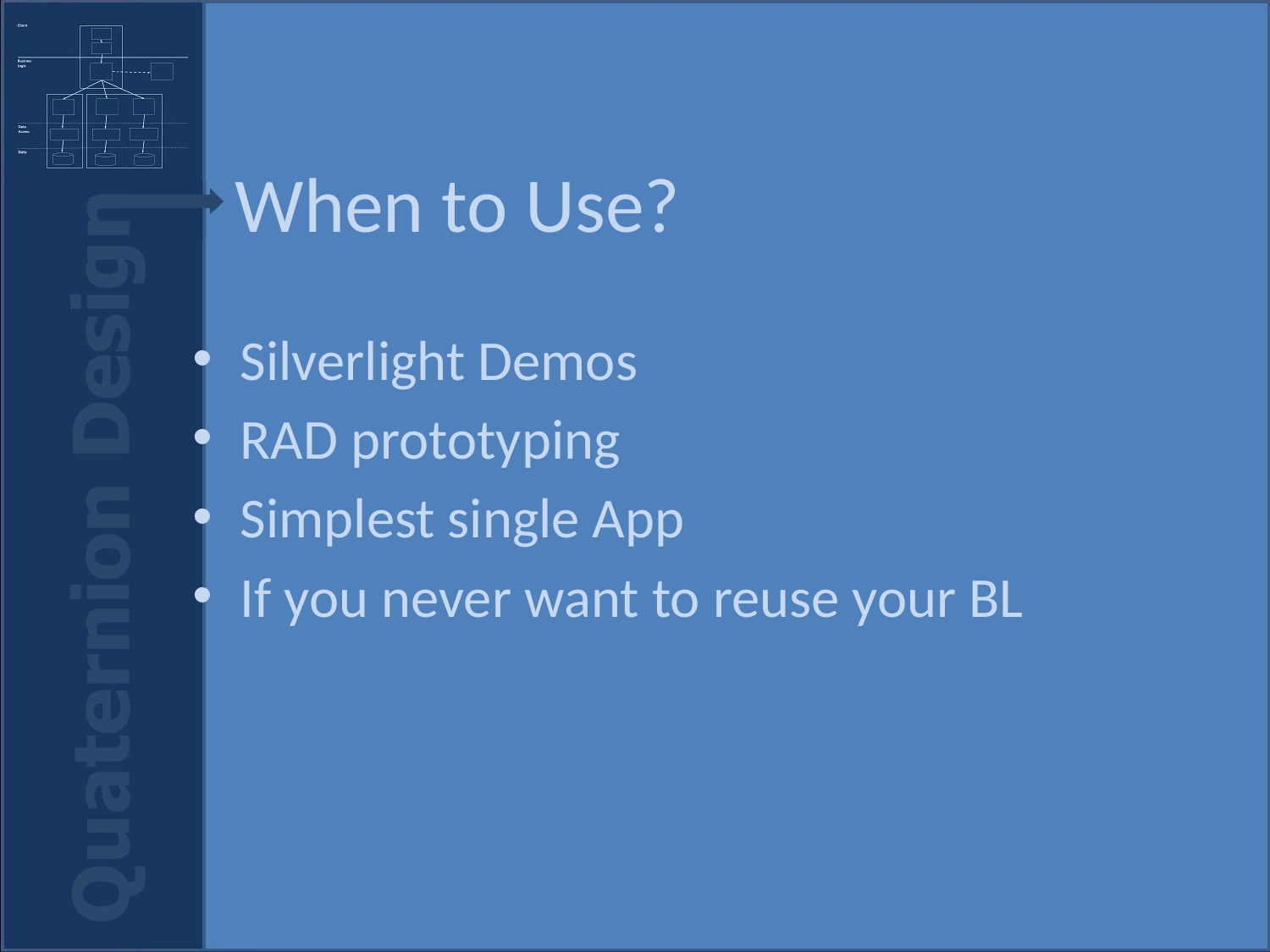

# When to Use?
Silverlight Demos
RAD prototyping
Simplest single App
If you never want to reuse your BL